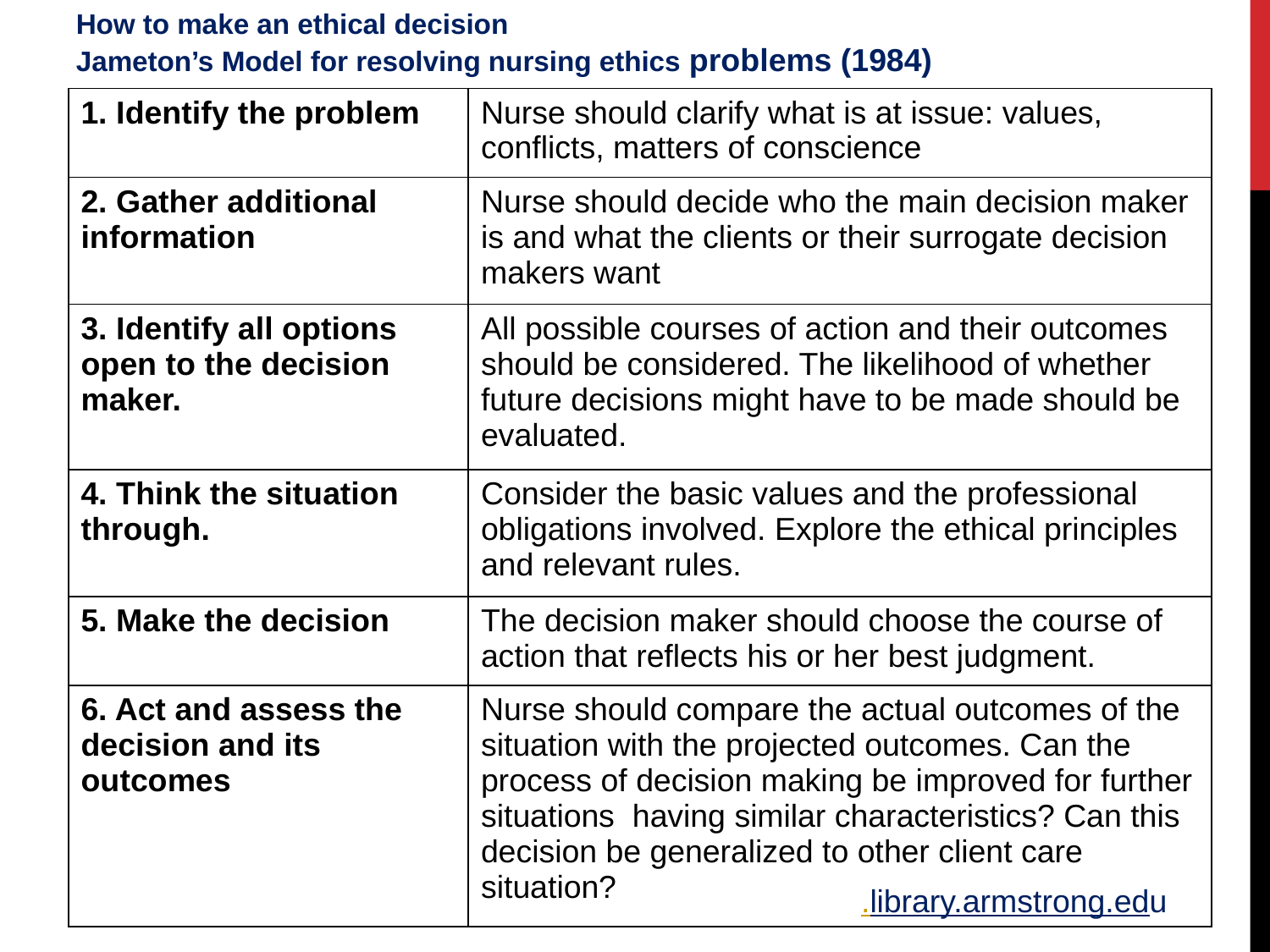

How to make an ethical decision
Jameton’s Model for resolving nursing ethics problems (1984)
| 1. Identify the problem | Nurse should clarify what is at issue: values, conflicts, matters of conscience |
| --- | --- |
| 2. Gather additional information | Nurse should decide who the main decision maker is and what the clients or their surrogate decision makers want |
| 3. Identify all options open to the decision maker. | All possible courses of action and their outcomes should be considered. The likelihood of whether future decisions might have to be made should be evaluated. |
| 4. Think the situation through. | Consider the basic values and the professional obligations involved. Explore the ethical principles and relevant rules. |
| 5. Make the decision | The decision maker should choose the course of action that reflects his or her best judgment. |
| 6. Act and assess the decision and its outcomes | Nurse should compare the actual outcomes of the situation with the projected outcomes. Can the process of decision making be improved for further situations having similar characteristics? Can this decision be generalized to other client care situation? |
.library.armstrong.edu